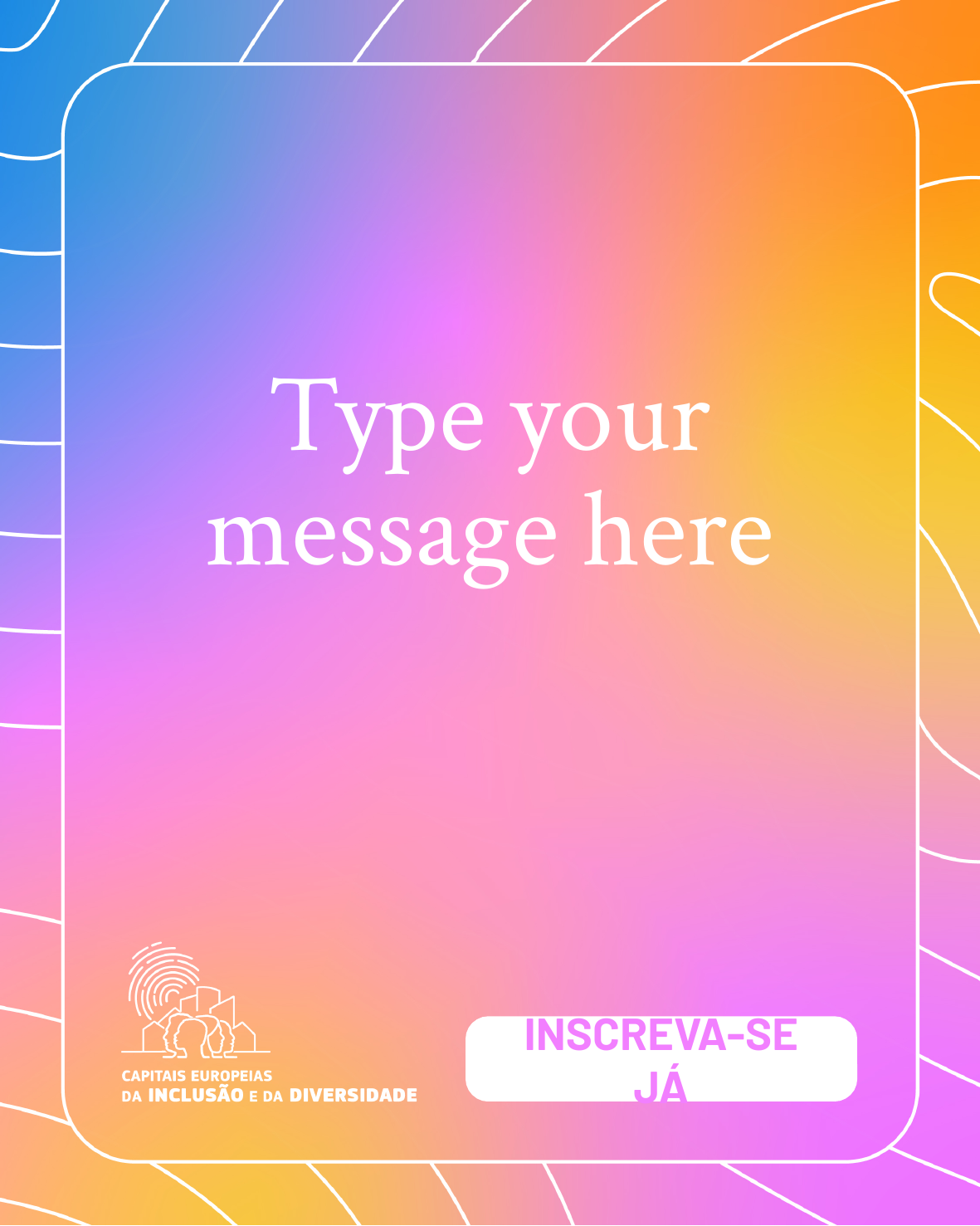

# Type your message here
INSCREVA-SE JÁ